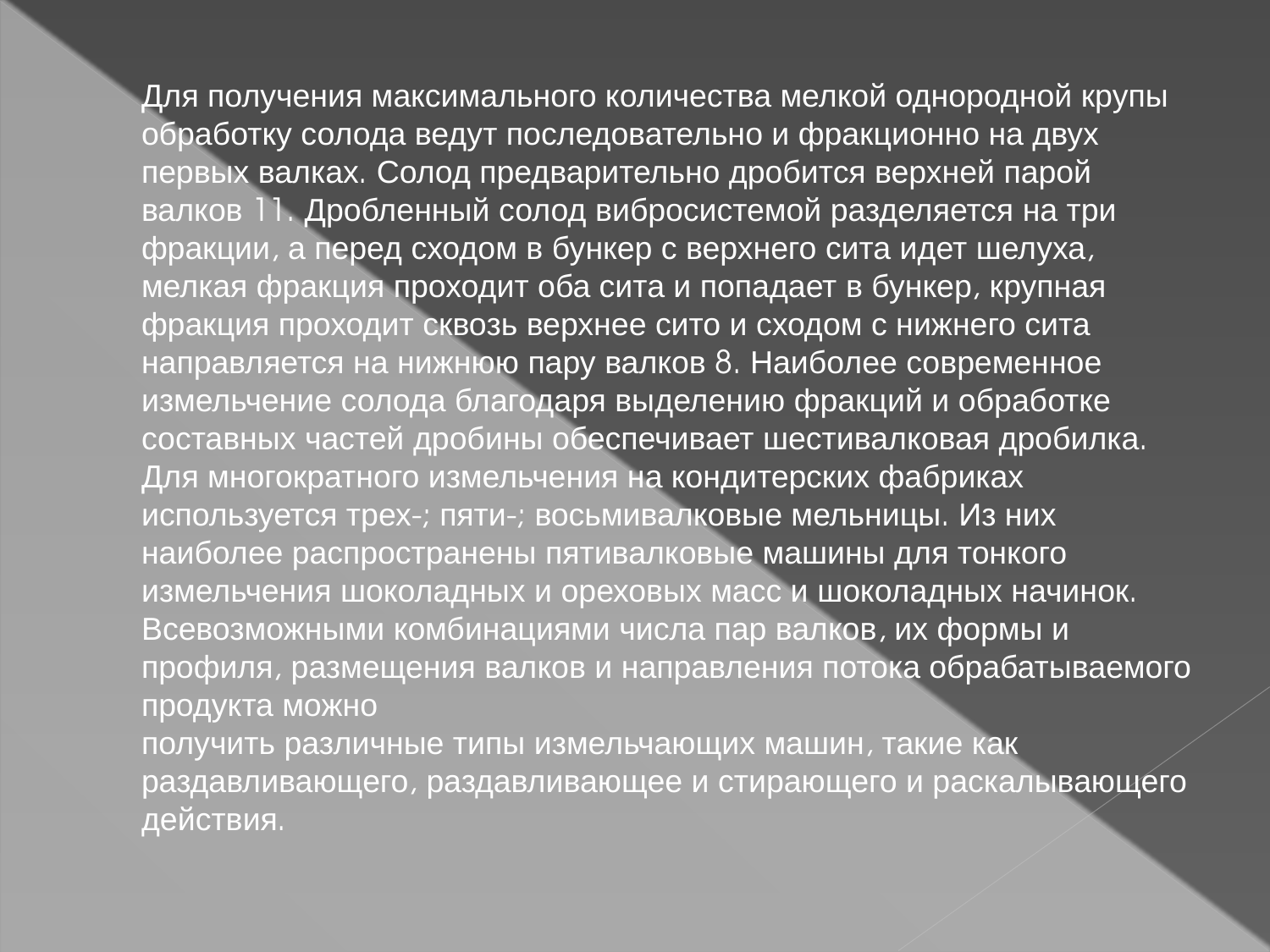

Для получения максимального количества мелкой однородной крупы обработку солода ведут последовательно и фракционно на двух первых валках. Солод предварительно дробится верхней парой валков 11. Дробленный солод вибросистемой разделяется на три фракции, а перед сходом в бункер с верхнего сита идет шелуха, мелкая фракция проходит оба сита и попадает в бункер, крупная фракция проходит сквозь верхнее сито и сходом с нижнего сита направляется на нижнюю пару валков 8. Наиболее современное измельчение солода благодаря выделению фракций и обработке составных частей дробины обеспечивает шестивалковая дробилка.
Для многократного измельчения на кондитерских фабриках используется трех-; пяти-; восьмивалковые мельницы. Из них наиболее распространены пятивалковые машины для тонкого измельчения шоколадных и ореховых масс и шоколадных начинок. Всевозможными комбинациями числа пар валков, их формы и профиля, размещения валков и направления потока обрабатываемого продукта можно
получить различные типы измельчающих машин, такие как раздавливающего, раздавливающее и стирающего и раскалывающего действия.